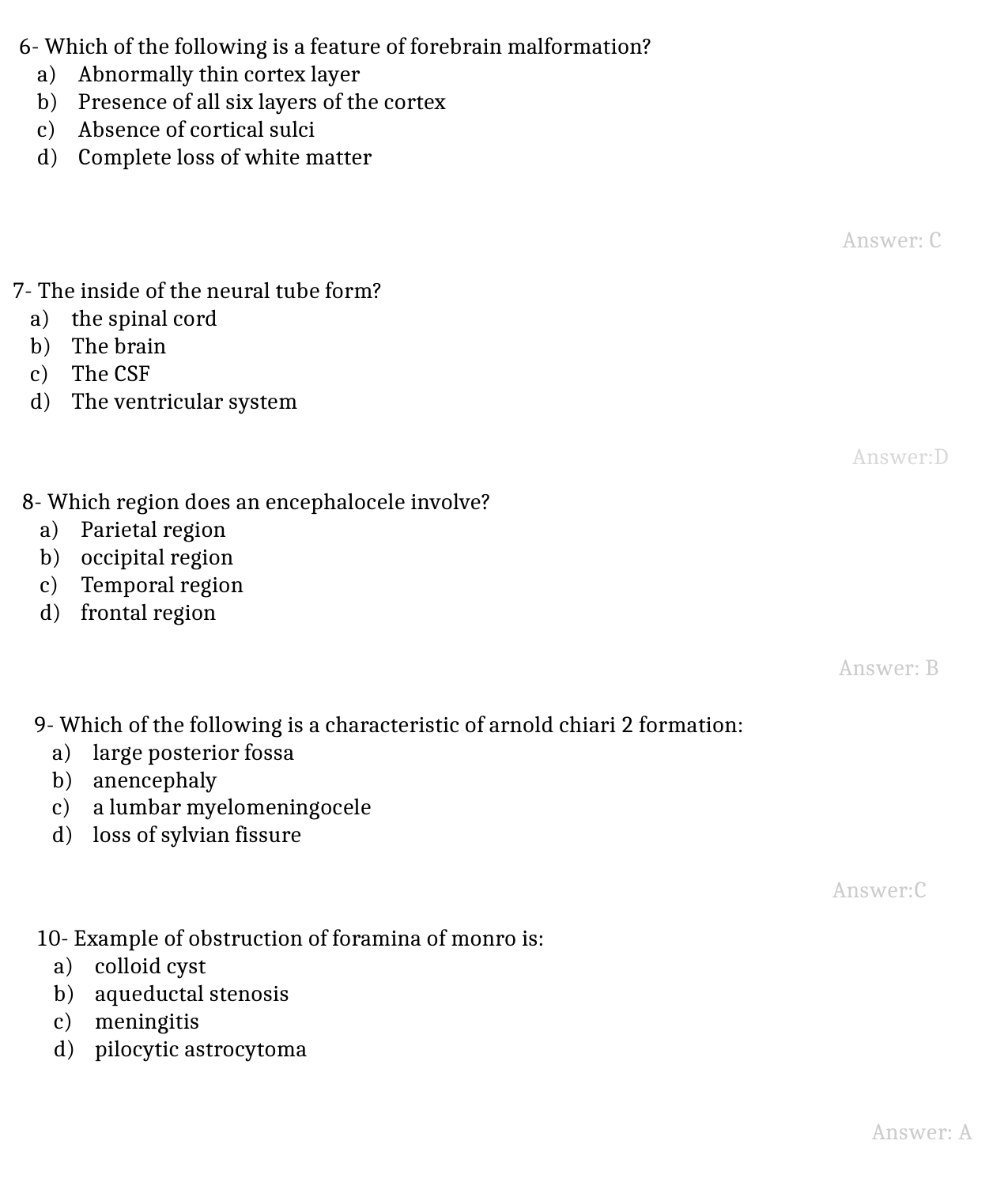

6- Which of the following is a feature of forebrain malformation?
Abnormally thin cortex layer
Presence of all six layers of the cortex
Absence of cortical sulci
Complete loss of white matter

Answer: C
7- The inside of the neural tube form?
the spinal cord
The brain
The CSF
The ventricular system

Answer:D
8- Which region does an encephalocele involve?
Parietal region
occipital region
Temporal region
frontal region

Answer: B
9- Which of the following is a characteristic of arnold chiari 2 formation:
large posterior fossa
anencephaly
a lumbar myelomeningocele
loss of sylvian fissure

Answer:C
10- Example of obstruction of foramina of monro is:
colloid cyst
aqueductal stenosis
meningitis
pilocytic astrocytoma

Answer: A